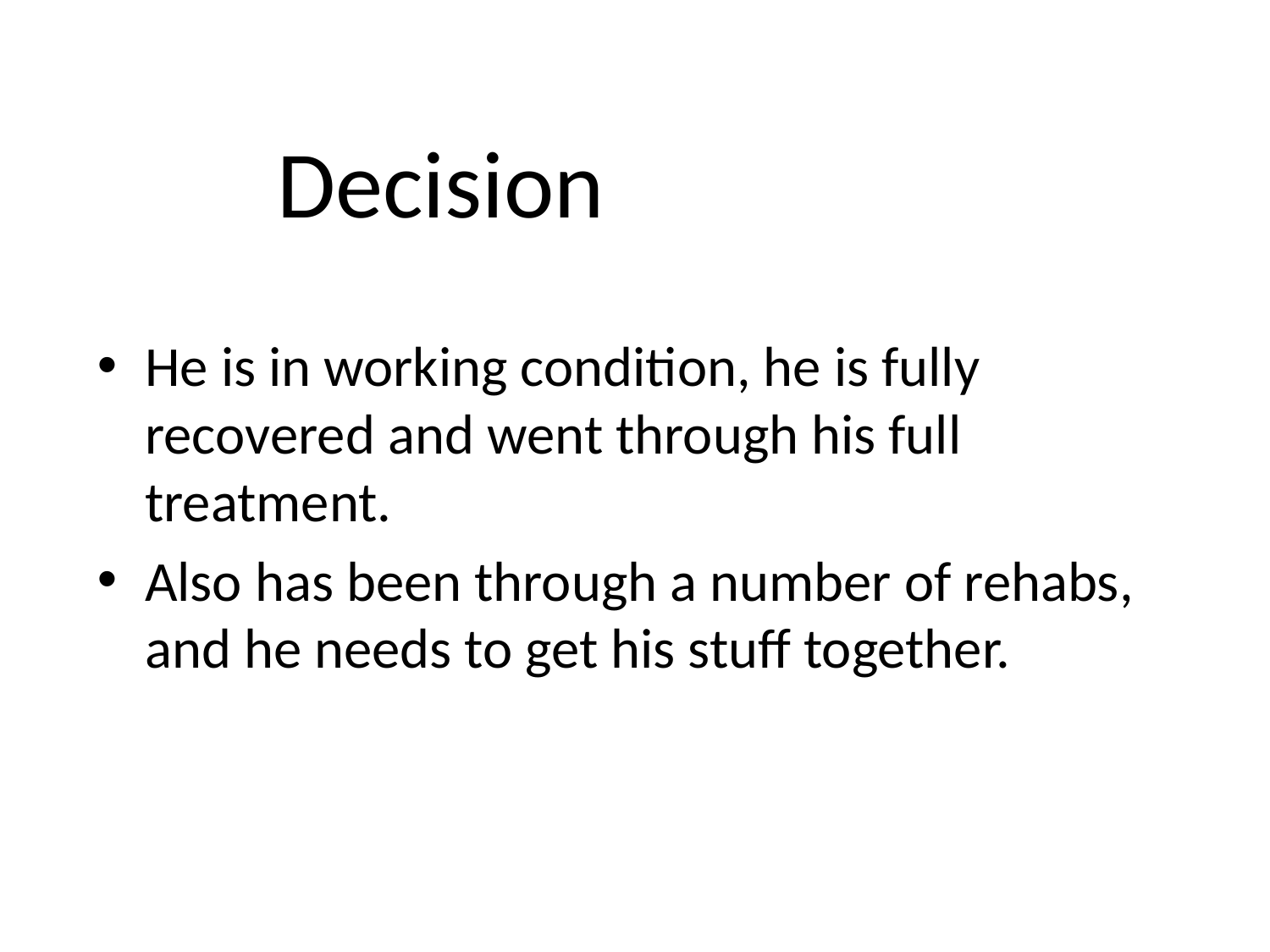

Decision
He is in working condition, he is fully recovered and went through his full treatment.
Also has been through a number of rehabs, and he needs to get his stuff together.